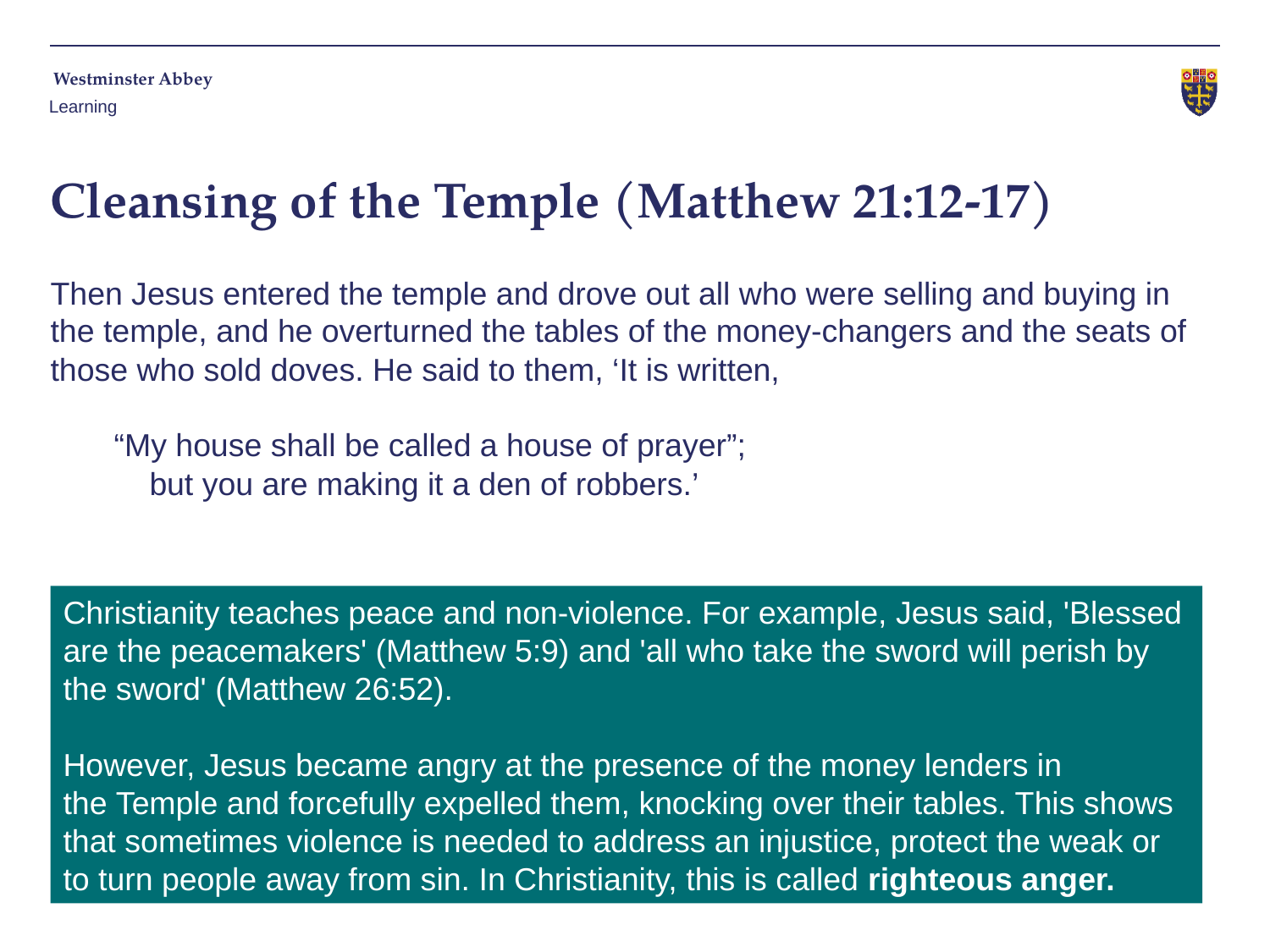

Learning
Cleansing of the Temple (Matthew 21:12-17)
Then Jesus entered the temple and drove out all who were selling and buying in the temple, and he overturned the tables of the money-changers and the seats of those who sold doves. He said to them, ‘It is written,

  “My house shall be called a house of prayer”;
      but you are making it a den of robbers.’

Christianity teaches peace and non-violence. For example, Jesus said, 'Blessed are the peacemakers' (Matthew 5:9) and 'all who take the sword will perish by the sword' (Matthew 26:52).

However, Jesus became angry at the presence of the money lenders in the Temple and forcefully expelled them, knocking over their tables. This shows that sometimes violence is needed to address an injustice, protect the weak or to turn people away from sin. In Christianity, this is called righteous anger.